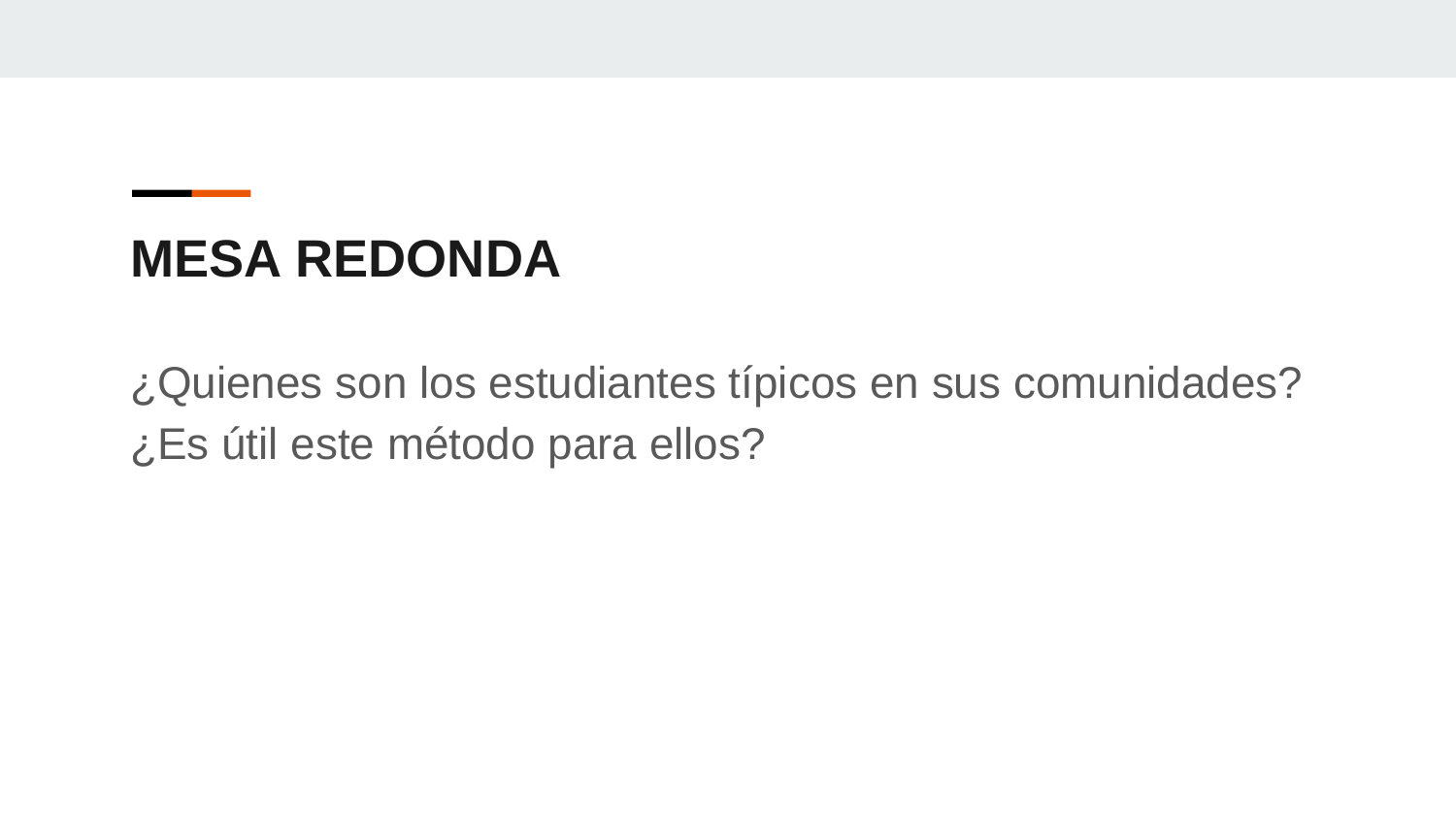

MESA REDONDA
¿Quienes son los estudiantes típicos en sus comunidades? ¿Es útil este método para ellos?